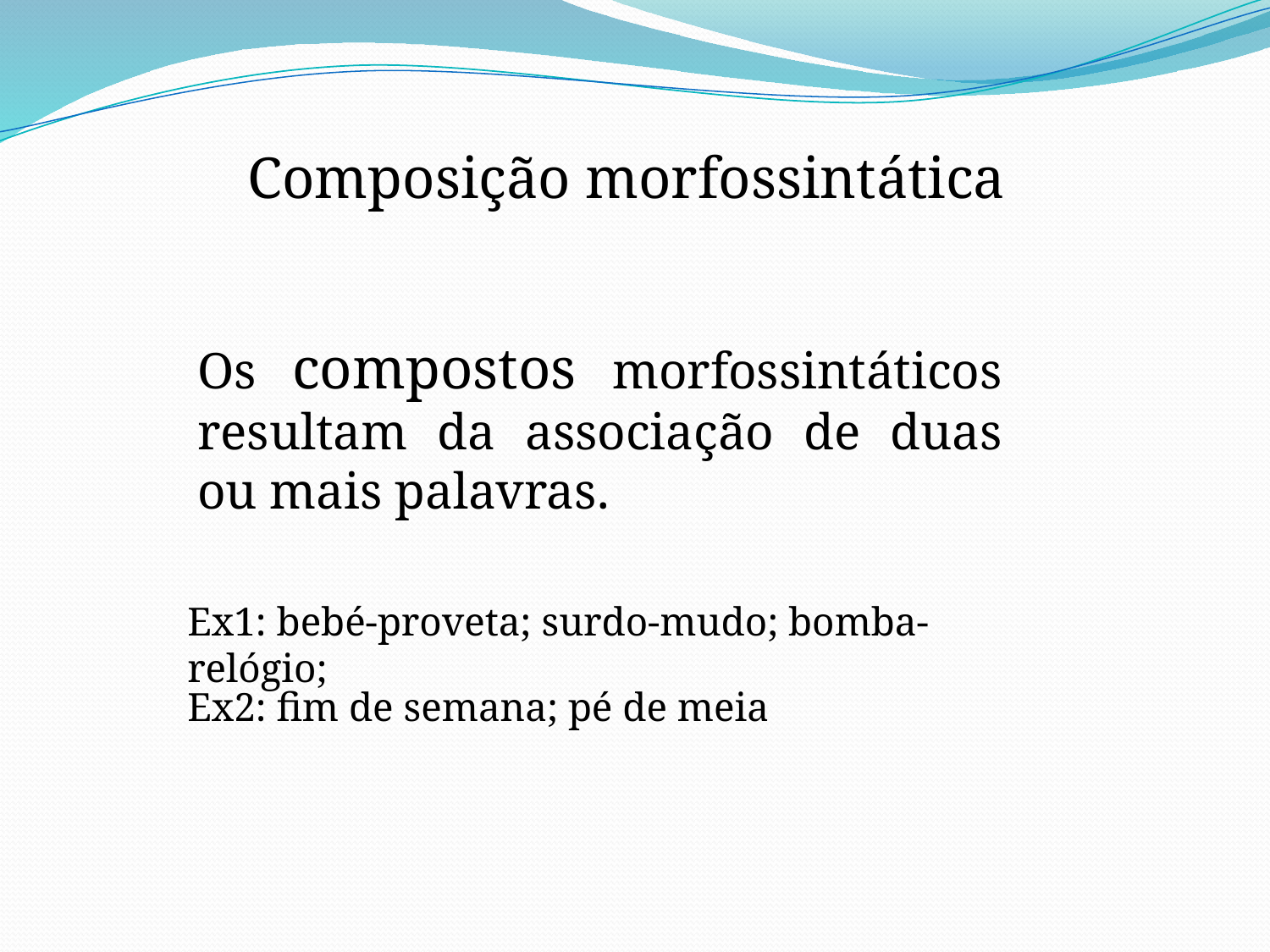

Composição morfossintática
Os compostos morfossintáticos resultam da associação de duas ou mais palavras.
Ex1: bebé-proveta; surdo-mudo; bomba-relógio;
Ex2: fim de semana; pé de meia